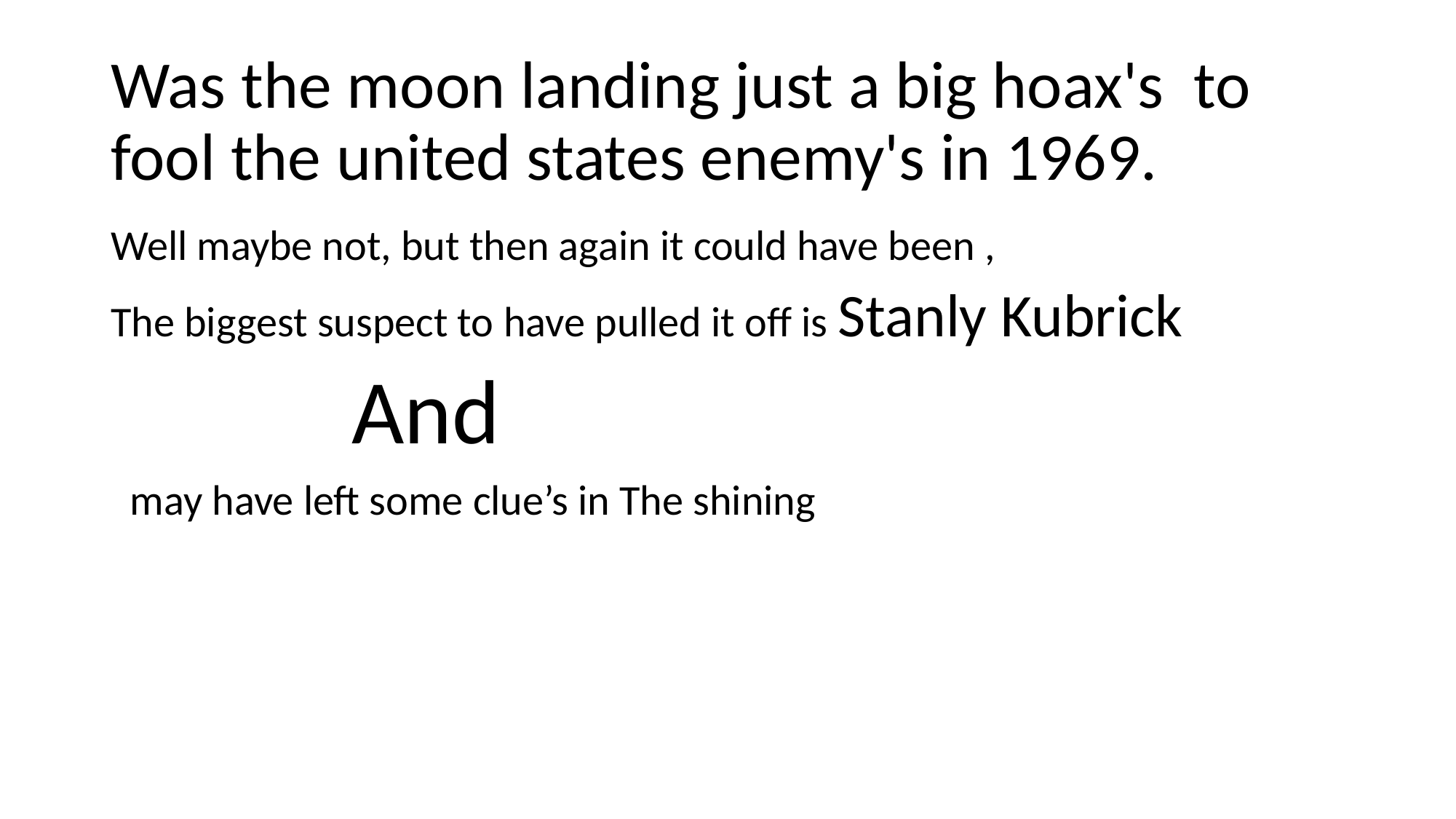

# Was the moon landing just a big hoax's  to fool the united states enemy's in 1969.
Well maybe not, but then again it could have been ,
The biggest suspect to have pulled it off is Stanly Kubrick
                         And
  may have left some clue’s in The shining